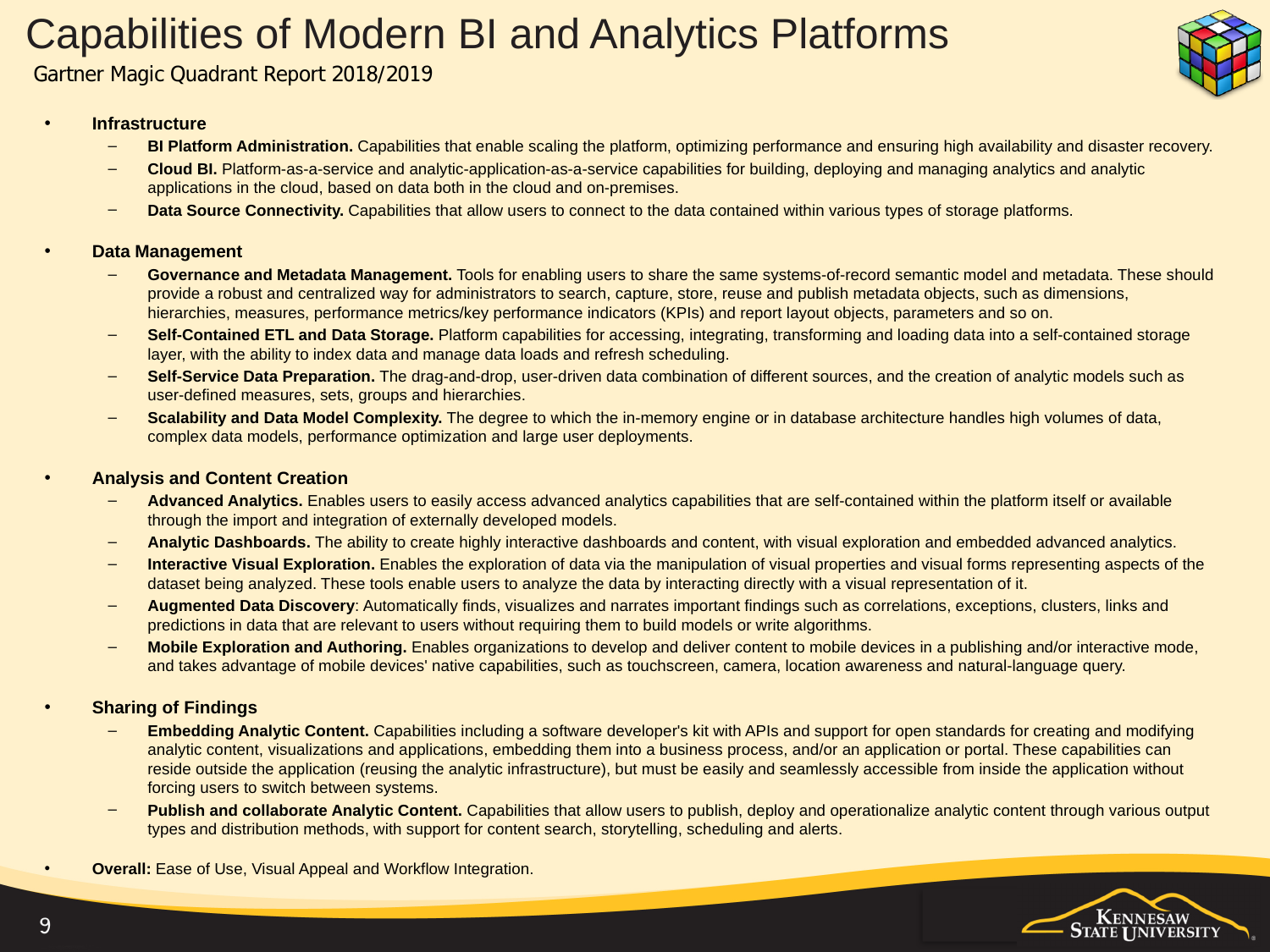

# Capabilities of Modern BI and Analytics Platforms
Gartner Magic Quadrant Report 2018/2019
Infrastructure
BI Platform Administration. Capabilities that enable scaling the platform, optimizing performance and ensuring high availability and disaster recovery.
Cloud BI. Platform-as-a-service and analytic-application-as-a-service capabilities for building, deploying and managing analytics and analytic applications in the cloud, based on data both in the cloud and on-premises.
Data Source Connectivity. Capabilities that allow users to connect to the data contained within various types of storage platforms.
Data Management
Governance and Metadata Management. Tools for enabling users to share the same systems-of-record semantic model and metadata. These should provide a robust and centralized way for administrators to search, capture, store, reuse and publish metadata objects, such as dimensions, hierarchies, measures, performance metrics/key performance indicators (KPIs) and report layout objects, parameters and so on.
Self-Contained ETL and Data Storage. Platform capabilities for accessing, integrating, transforming and loading data into a self-contained storage layer, with the ability to index data and manage data loads and refresh scheduling.
Self-Service Data Preparation. The drag-and-drop, user-driven data combination of different sources, and the creation of analytic models such as user-defined measures, sets, groups and hierarchies.
Scalability and Data Model Complexity. The degree to which the in-memory engine or in database architecture handles high volumes of data, complex data models, performance optimization and large user deployments.
Analysis and Content Creation
Advanced Analytics. Enables users to easily access advanced analytics capabilities that are self-contained within the platform itself or available through the import and integration of externally developed models.
Analytic Dashboards. The ability to create highly interactive dashboards and content, with visual exploration and embedded advanced analytics.
Interactive Visual Exploration. Enables the exploration of data via the manipulation of visual properties and visual forms representing aspects of the dataset being analyzed. These tools enable users to analyze the data by interacting directly with a visual representation of it.
Augmented Data Discovery: Automatically finds, visualizes and narrates important findings such as correlations, exceptions, clusters, links and predictions in data that are relevant to users without requiring them to build models or write algorithms.
Mobile Exploration and Authoring. Enables organizations to develop and deliver content to mobile devices in a publishing and/or interactive mode, and takes advantage of mobile devices' native capabilities, such as touchscreen, camera, location awareness and natural-language query.
Sharing of Findings
Embedding Analytic Content. Capabilities including a software developer's kit with APIs and support for open standards for creating and modifying analytic content, visualizations and applications, embedding them into a business process, and/or an application or portal. These capabilities can reside outside the application (reusing the analytic infrastructure), but must be easily and seamlessly accessible from inside the application without forcing users to switch between systems.
Publish and collaborate Analytic Content. Capabilities that allow users to publish, deploy and operationalize analytic content through various output types and distribution methods, with support for content search, storytelling, scheduling and alerts.
Overall: Ease of Use, Visual Appeal and Workflow Integration.
9